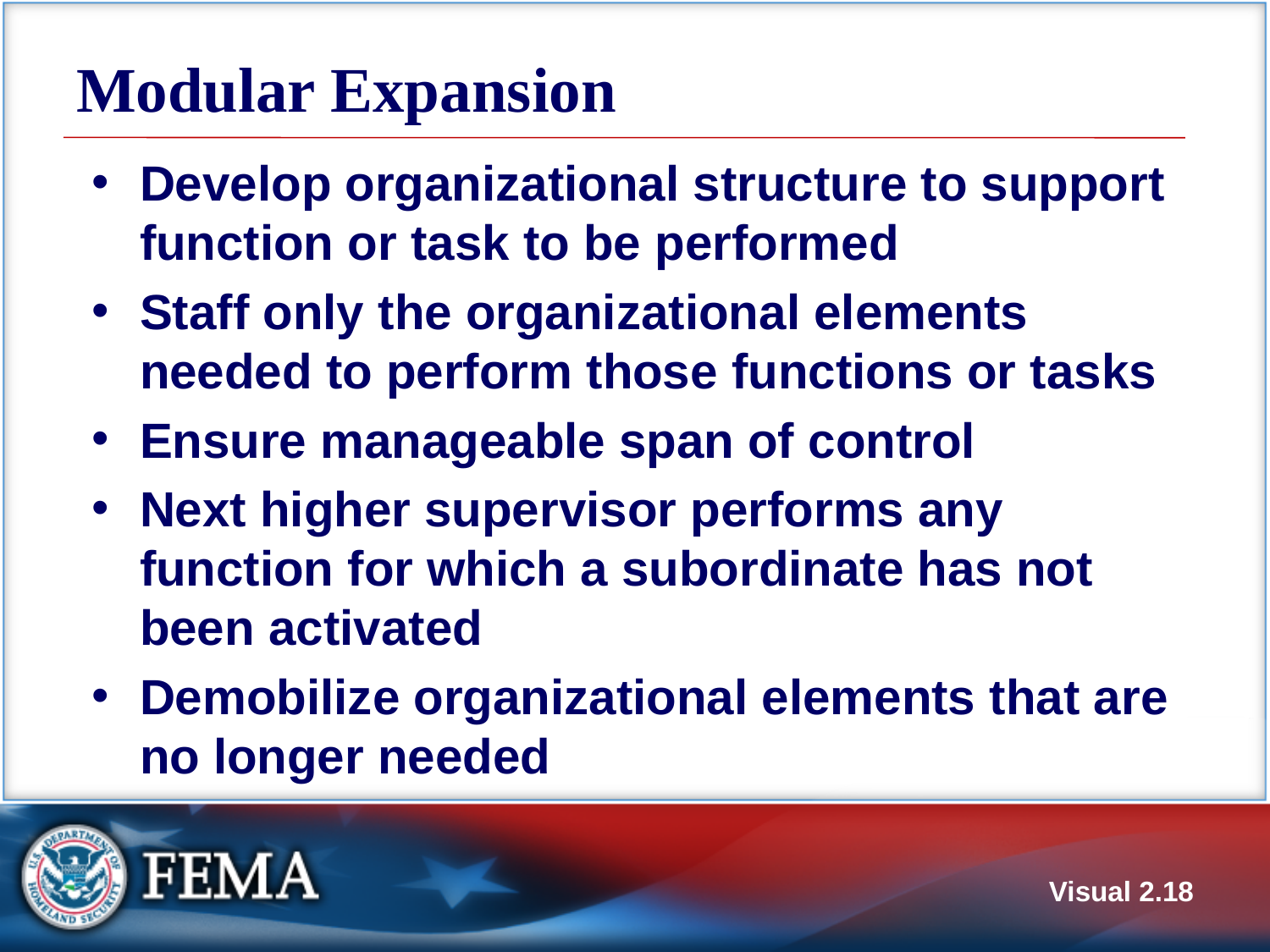

# Modular Expansion
Develop organizational structure to support function or task to be performed
Staff only the organizational elements needed to perform those functions or tasks
Ensure manageable span of control
Next higher supervisor performs any function for which a subordinate has not been activated
Demobilize organizational elements that are no longer needed
Visual 2.18